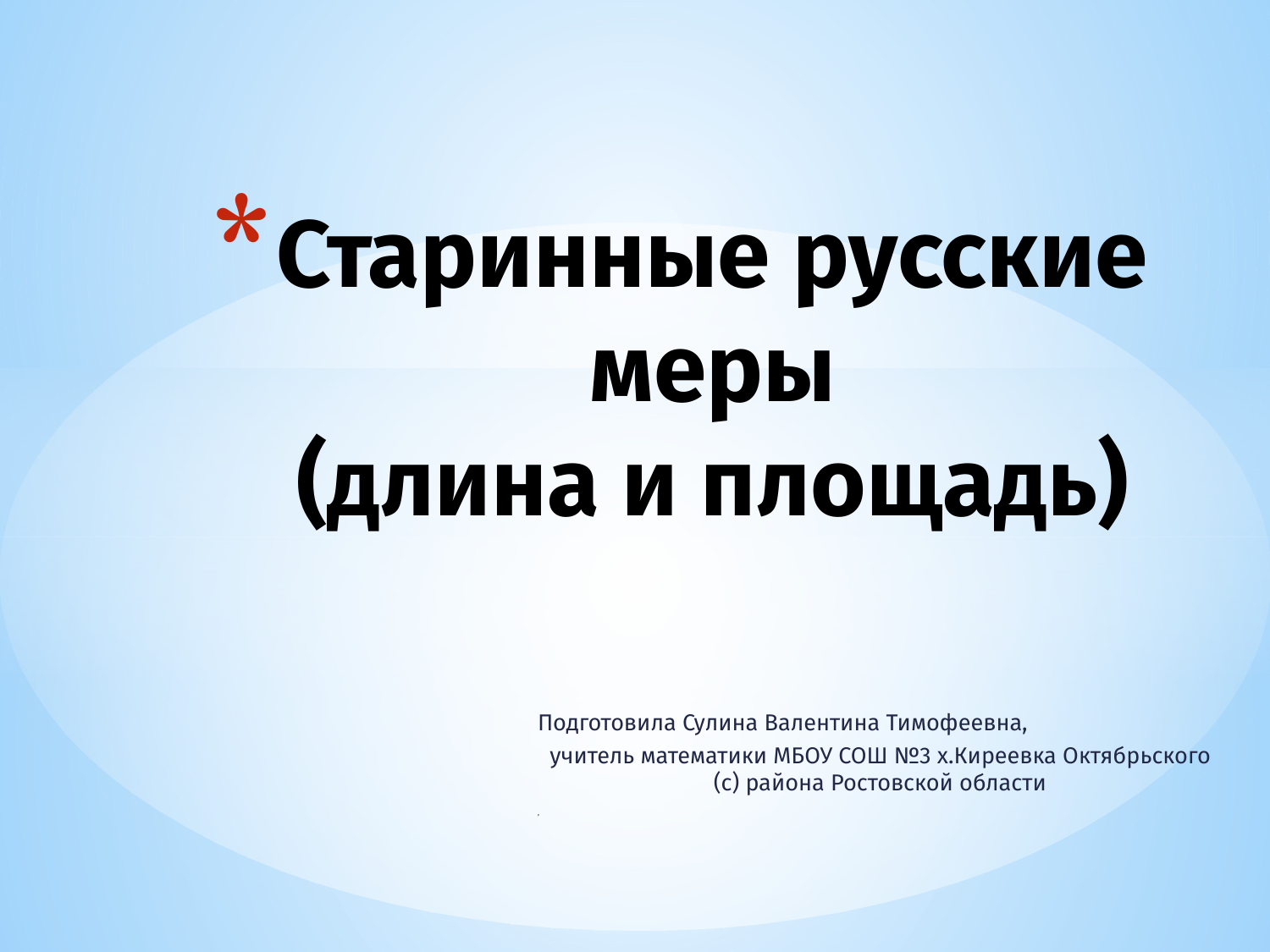

# Старинные русские меры (длина и площадь)
Подготовила Сулина Валентина Тимофеевна,
учитель математики МБОУ СОШ №3 х.Киреевка Октябрьского (с) района Ростовской области

,